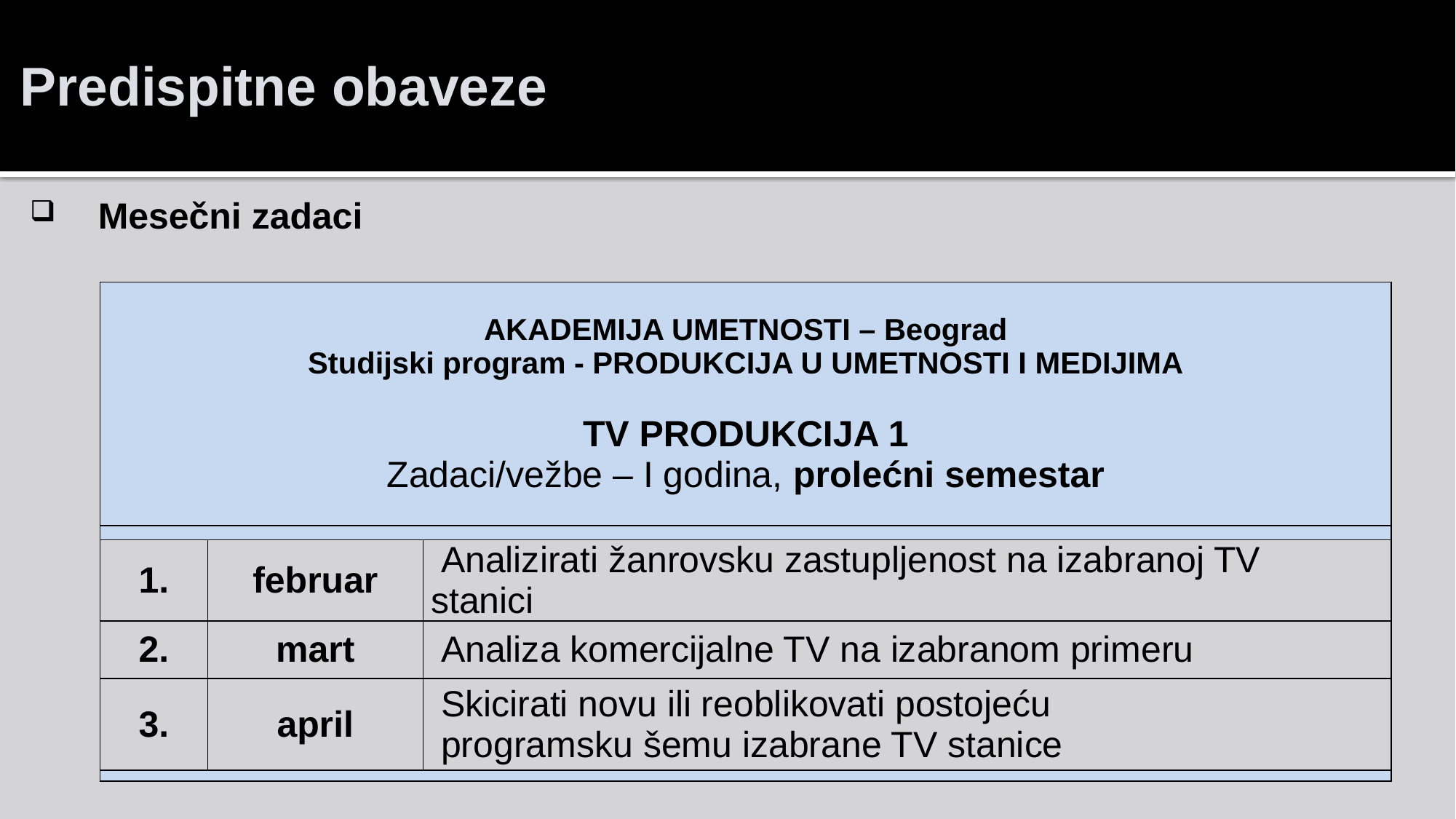

# Predispitne obaveze
Mesečni zadaci

| AKADEMIJA UMETNOSTI – Beograd Studijski program - PRODUKCIJA U UMETNOSTI I MEDIJIMA   TV PRODUKCIJA 1  Zadaci/vežbe – I godina, prolećni semestar |  |  |
| --- | --- | --- |
|  |  |  |
| 1. | februar | Analizirati žanrovsku zastupljenost na izabranoj TV stanici |
| 2. | mart | Analiza komercijalne TV na izabranom primeru |
| 3. | april | Skicirati novu ili reoblikovati postojeću programsku šemu izabrane TV stanice |
|  |  |  |